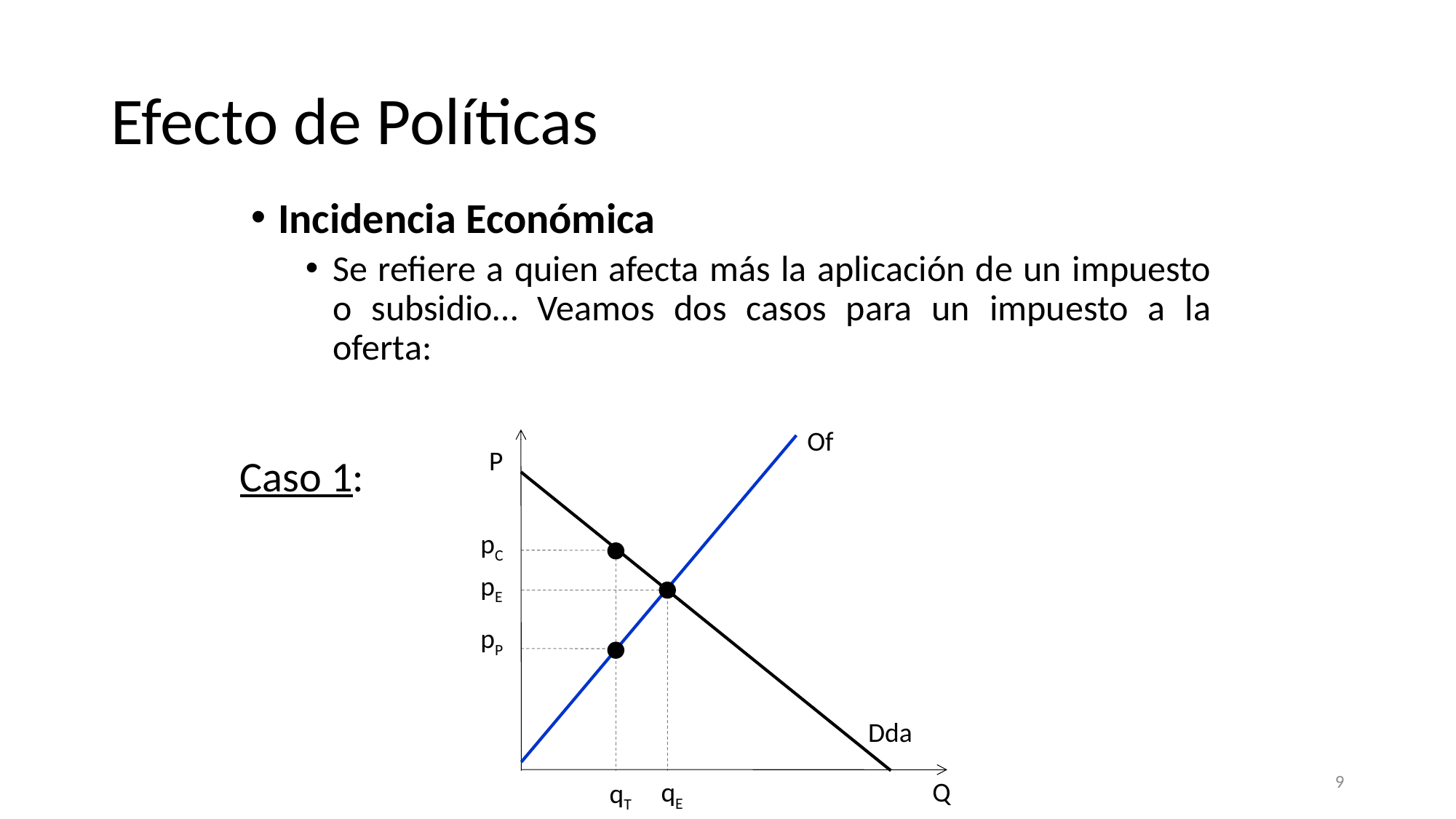

# Efecto de Políticas
Incidencia Económica
Se refiere a quien afecta más la aplicación de un impuesto o subsidio… Veamos dos casos para un impuesto a la oferta:
Of
P
Caso 1:
pC

pE

pP

Dda
9
qE
Q
qT